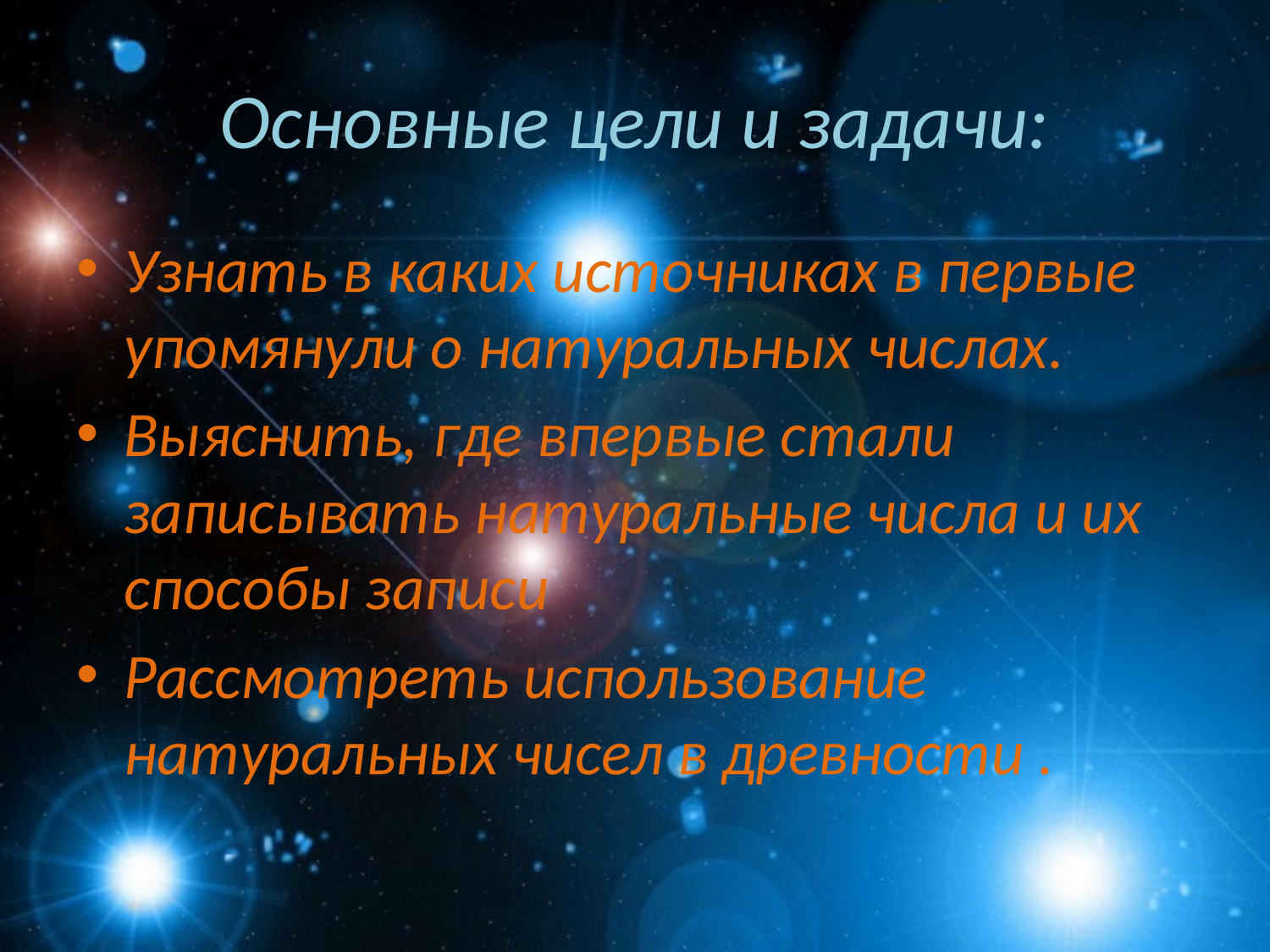

# Основные цели и задачи:
Узнать в каких источниках в первые упомянули о натуральных числах.
Выяснить, где впервые стали записывать натуральные числа и их способы записи
Рассмотреть использование  натуральных чисел в древности .